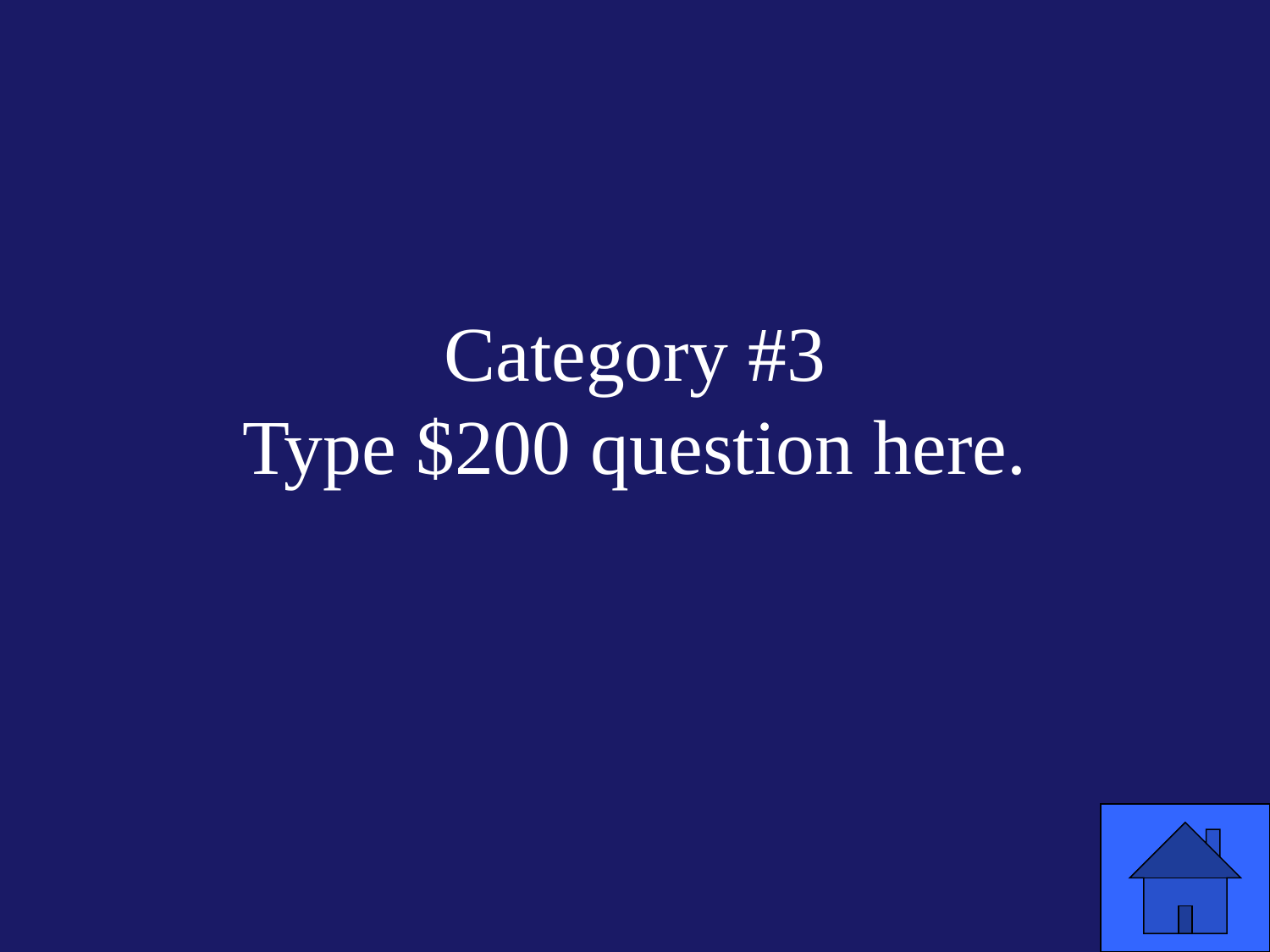

# Category #3 Type $200 question here.